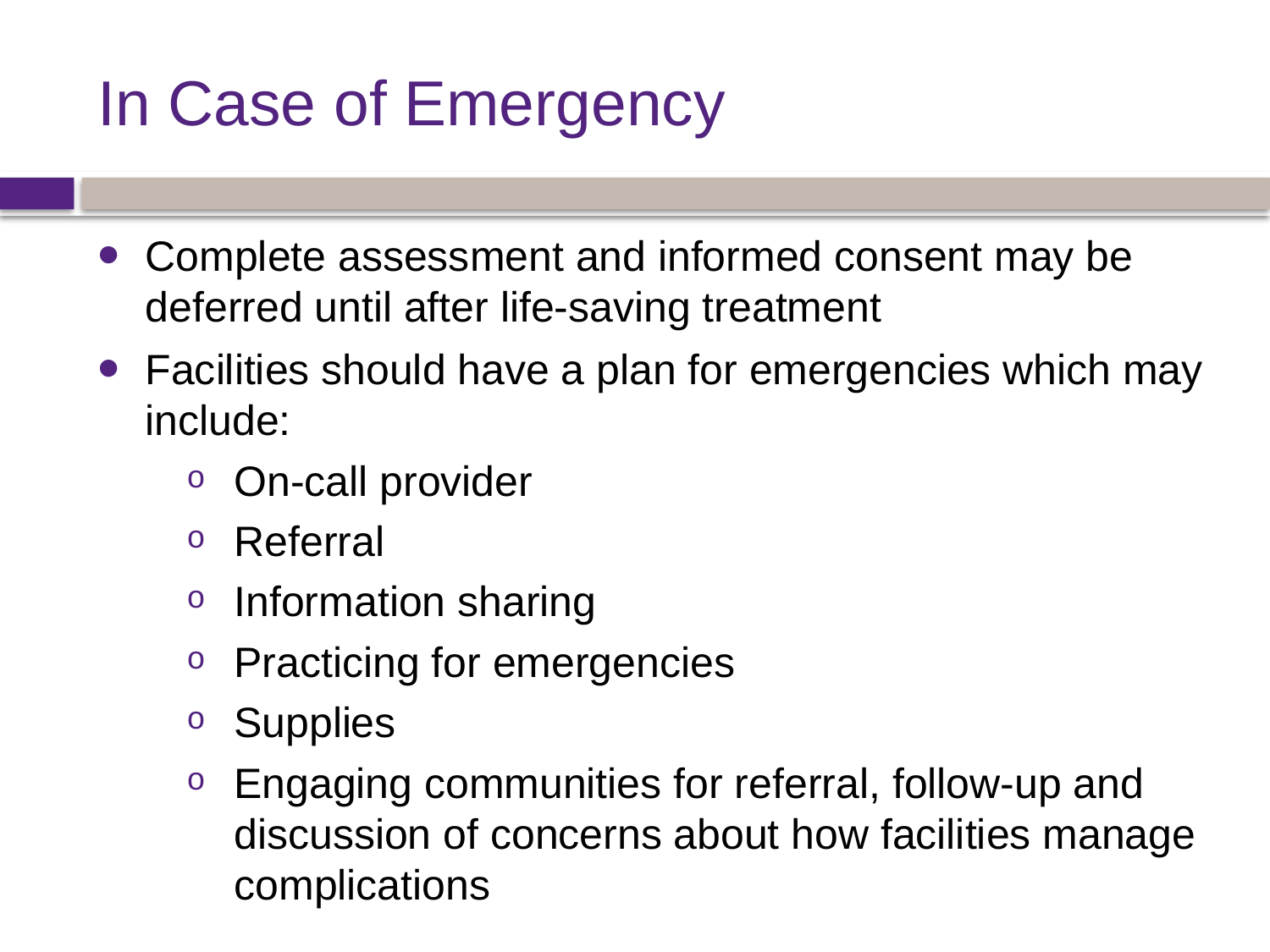

# In Case of Emergency
Complete assessment and informed consent may be deferred until after life-saving treatment
Facilities should have a plan for emergencies which may include:
On-call provider
Referral
Information sharing
Practicing for emergencies
Supplies
Engaging communities for referral, follow-up and discussion of concerns about how facilities manage complications